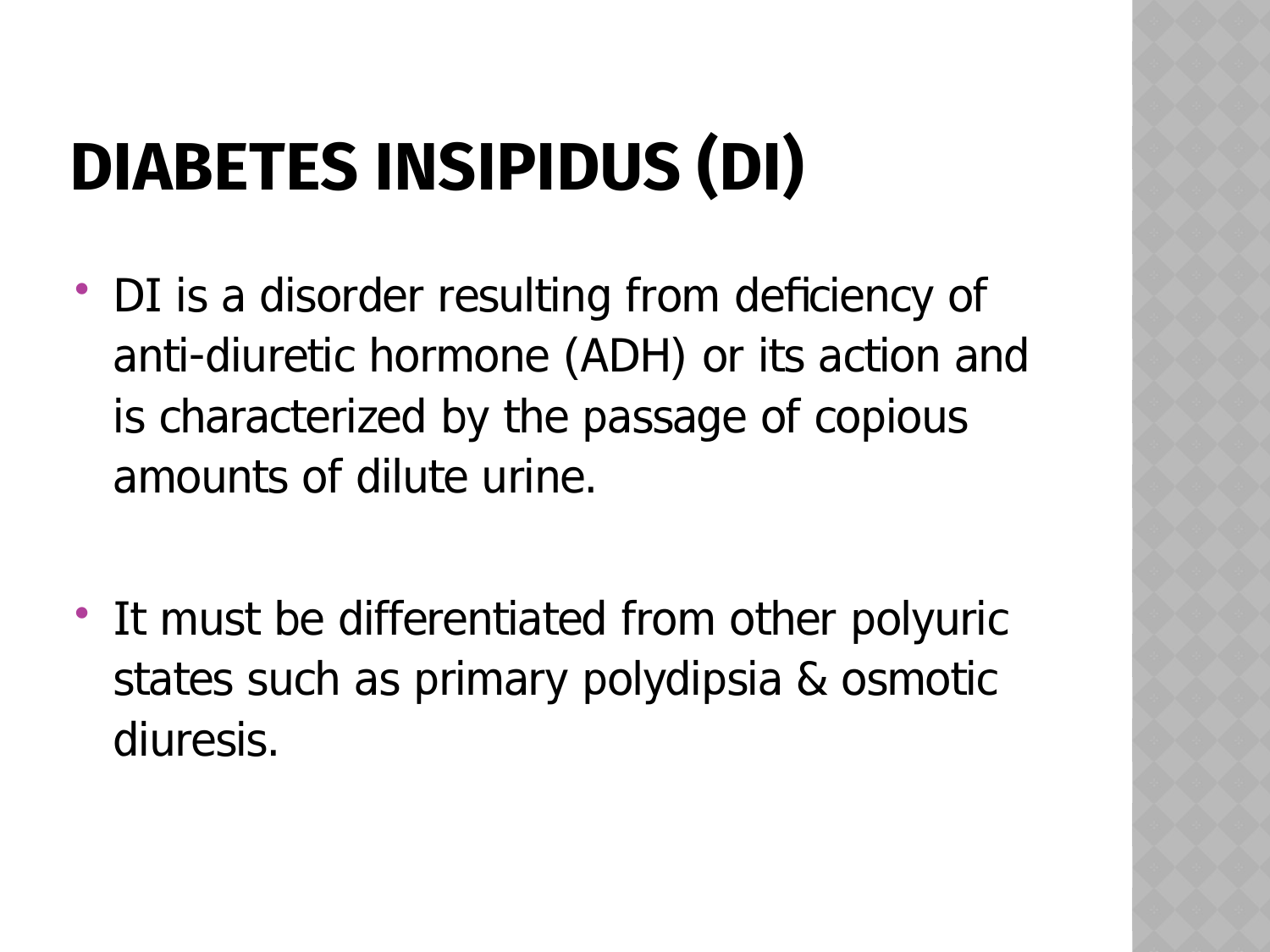

# Diabetes insipidus (DI)
DI is a disorder resulting from deficiency of anti-diuretic hormone (ADH) or its action and is characterized by the passage of copious amounts of dilute urine.

It must be differentiated from other polyuric states such as primary polydipsia & osmotic diuresis.